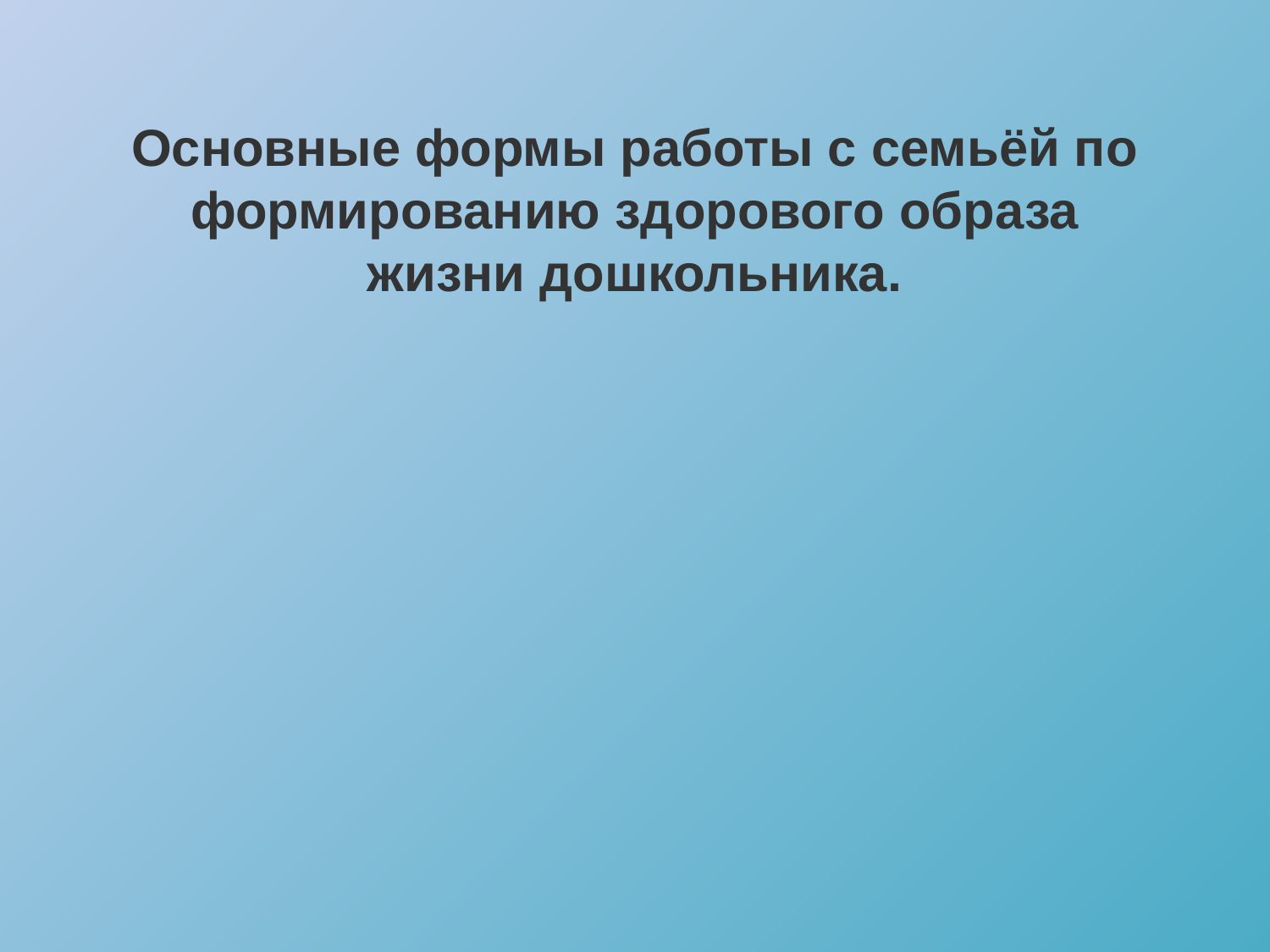

# Основные формы работы с семьёй по формированию здорового образа жизни дошкольника.